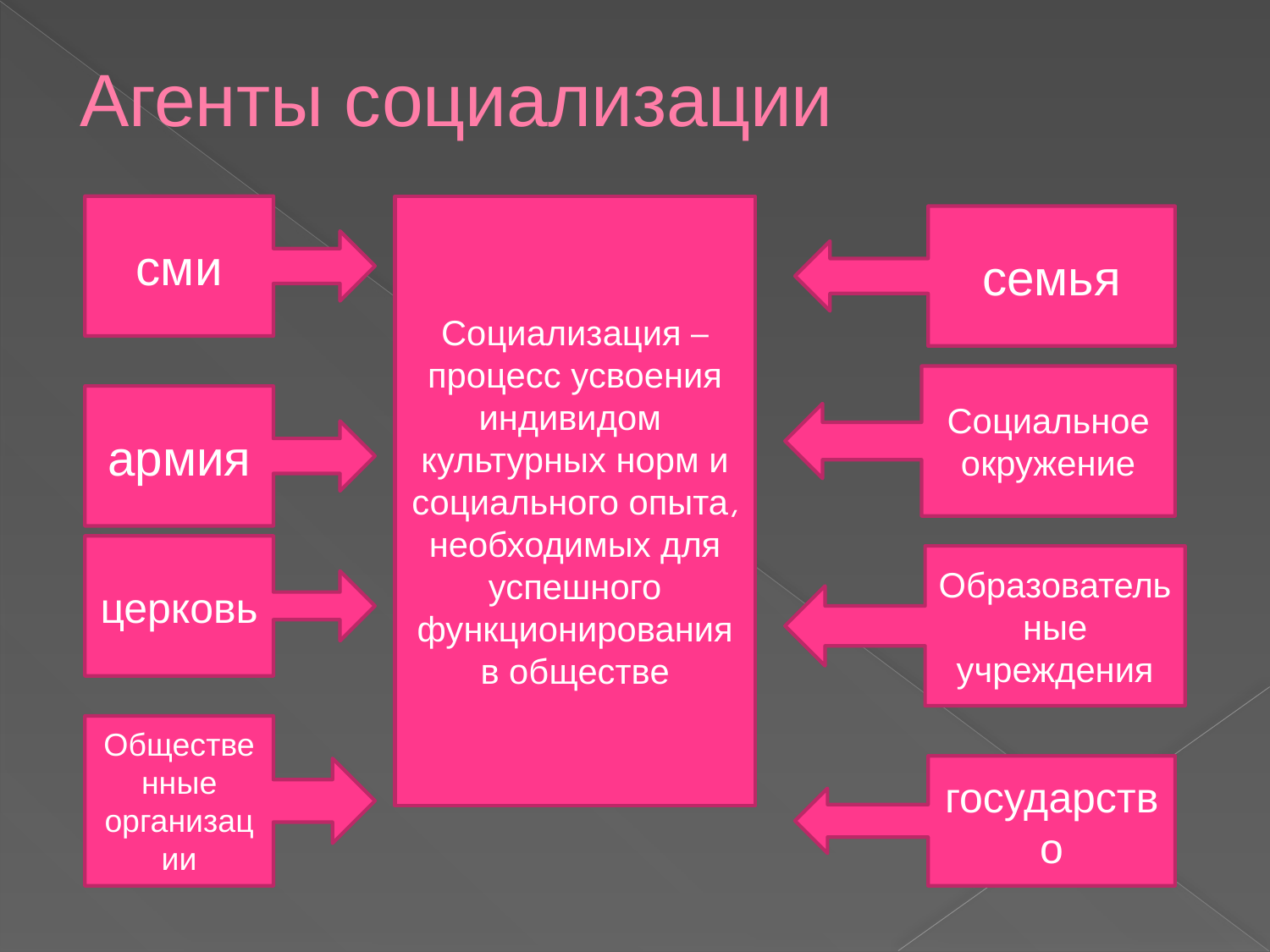

Агенты социализации
сми
Социализация – процесс усвоения индивидом  культурных норм и социального опыта, необходимых для успешного функционирования в обществе
семья
Социальное окружение
армия
церковь
Образовательные учреждения
Общественные организации
государство